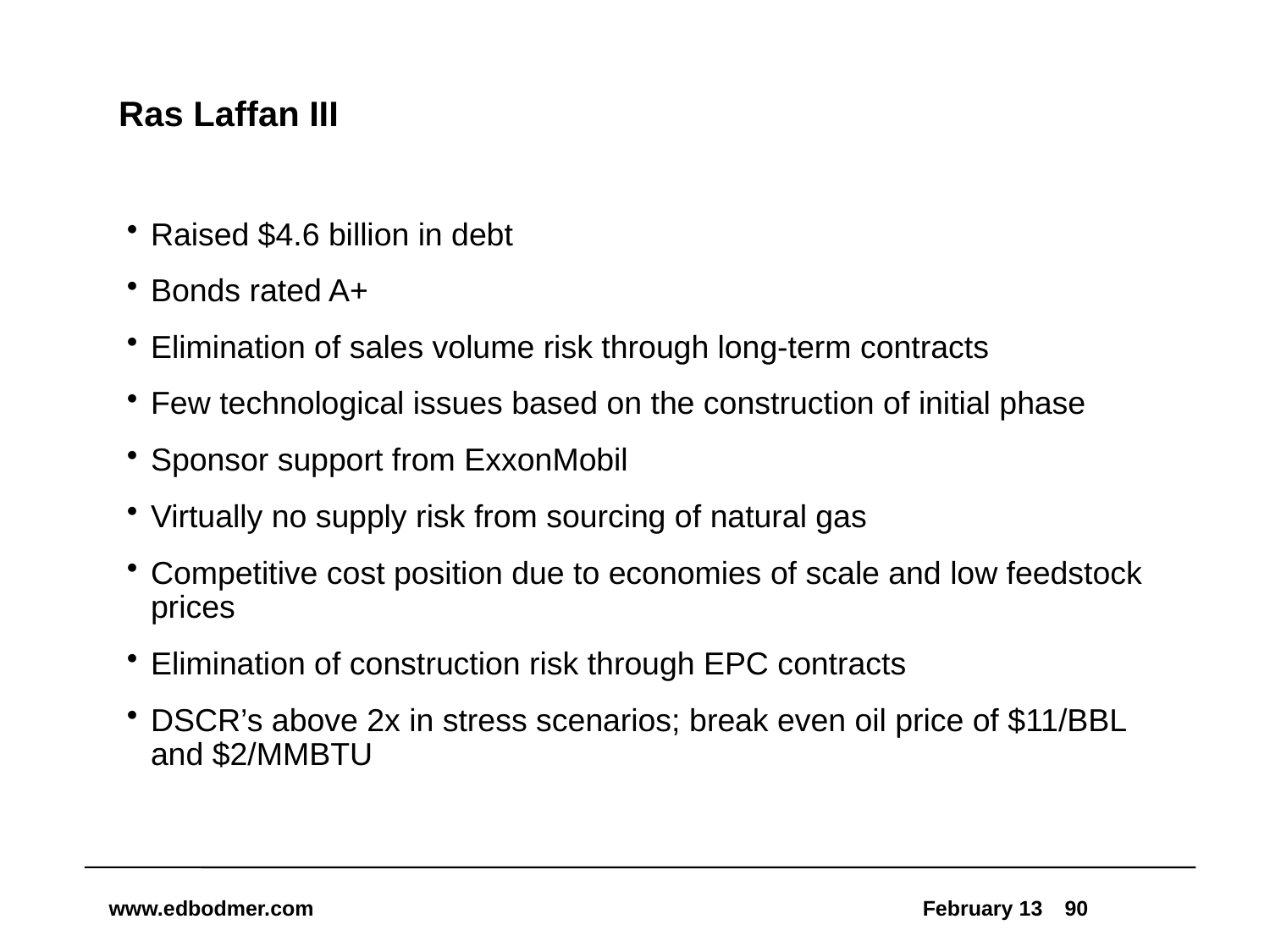

# Ras Laffan III
Raised $4.6 billion in debt
Bonds rated A+
Elimination of sales volume risk through long-term contracts
Few technological issues based on the construction of initial phase
Sponsor support from ExxonMobil
Virtually no supply risk from sourcing of natural gas
Competitive cost position due to economies of scale and low feedstock prices
Elimination of construction risk through EPC contracts
DSCR’s above 2x in stress scenarios; break even oil price of $11/BBL and $2/MMBTU